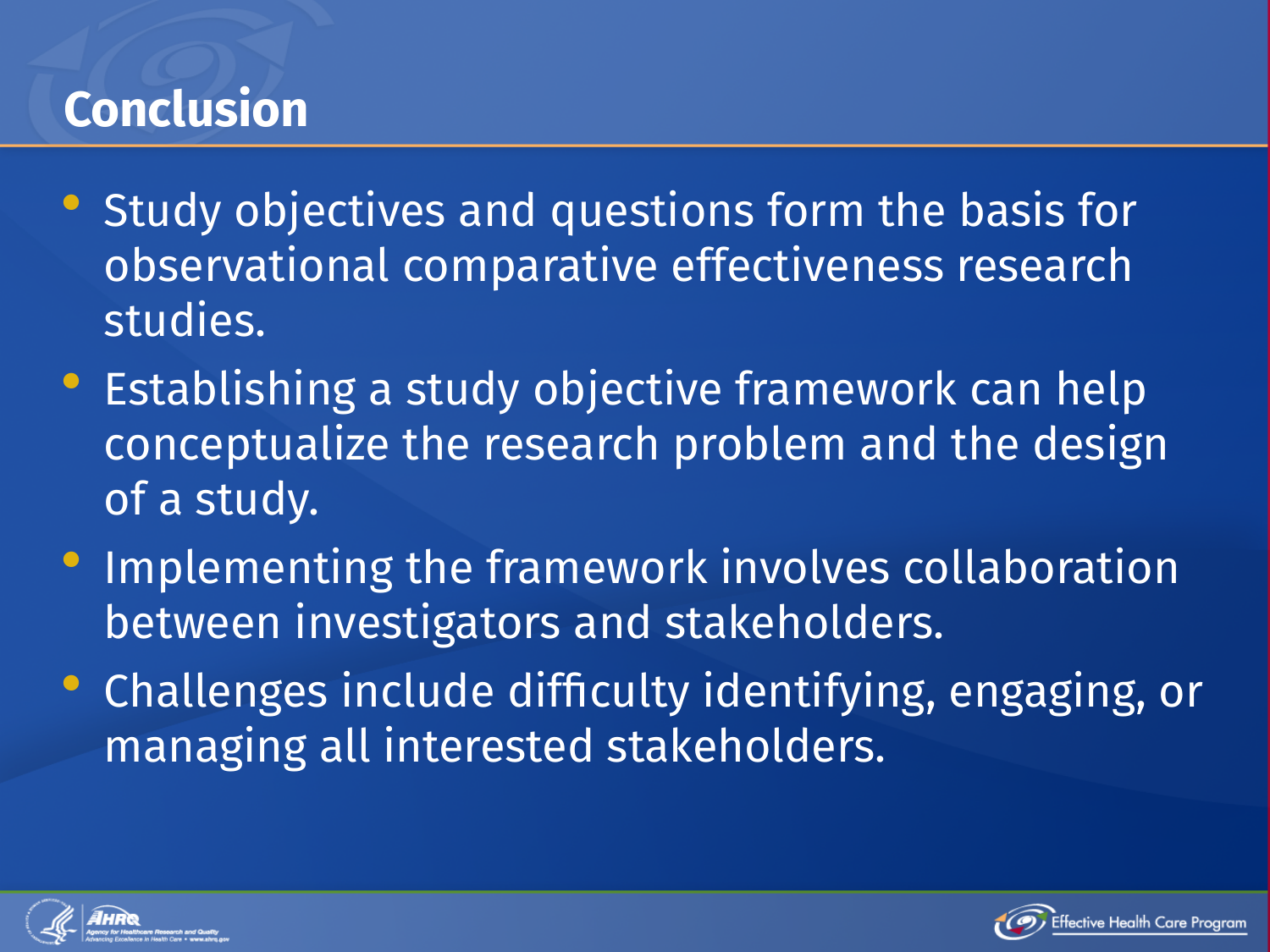

# Conclusion
Study objectives and questions form the basis for observational comparative effectiveness research studies.
Establishing a study objective framework can help conceptualize the research problem and the design of a study.
Implementing the framework involves collaboration between investigators and stakeholders.
Challenges include difficulty identifying, engaging, or managing all interested stakeholders.